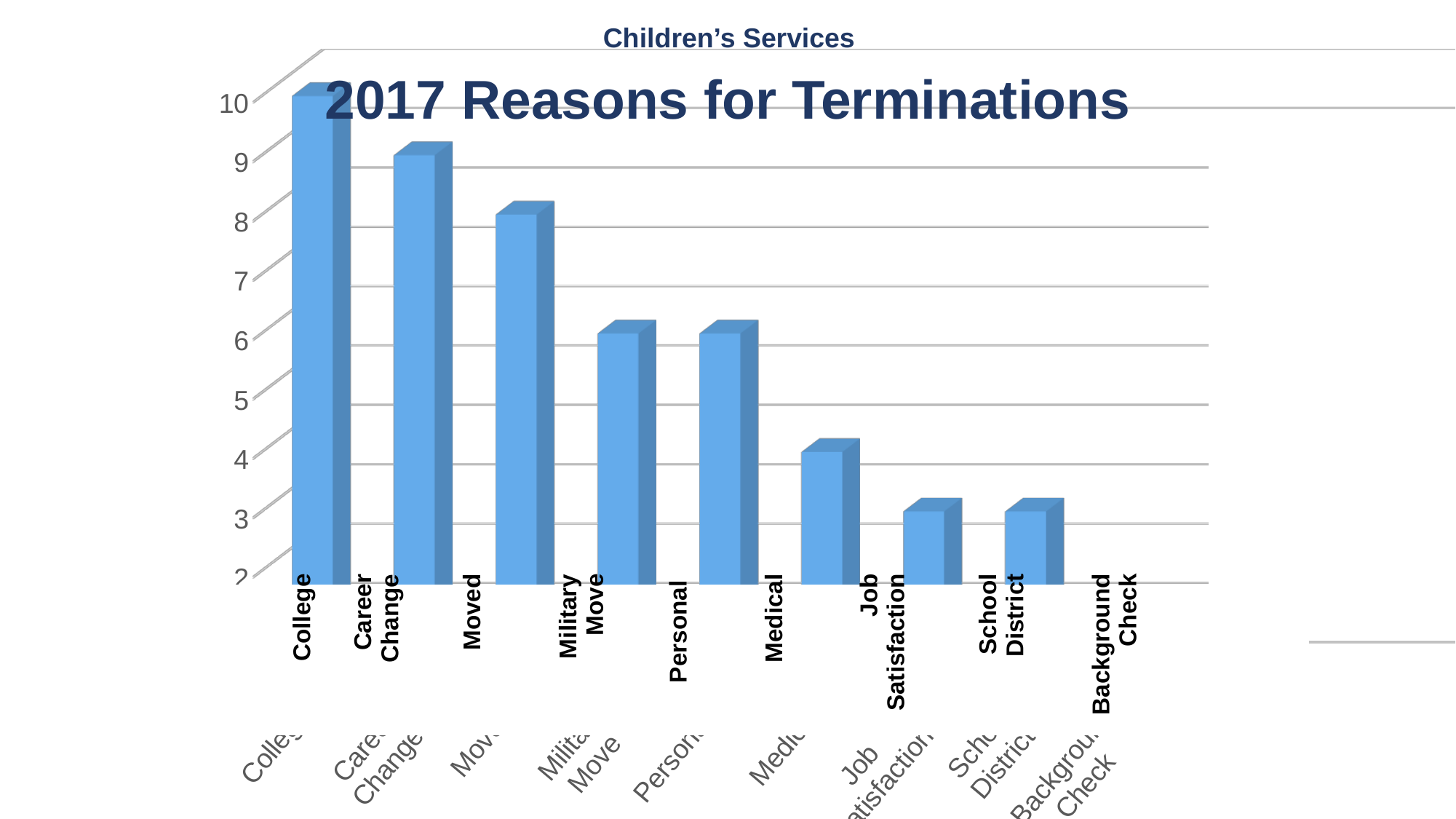

[unsupported chart]

Children’s Services
2017 Reasons for Terminations

| College | Career Change | Moved | Military Move | Personal | Medical | Job Satisfaction | School District | Background Check |
| --- | --- | --- | --- | --- | --- | --- | --- | --- |